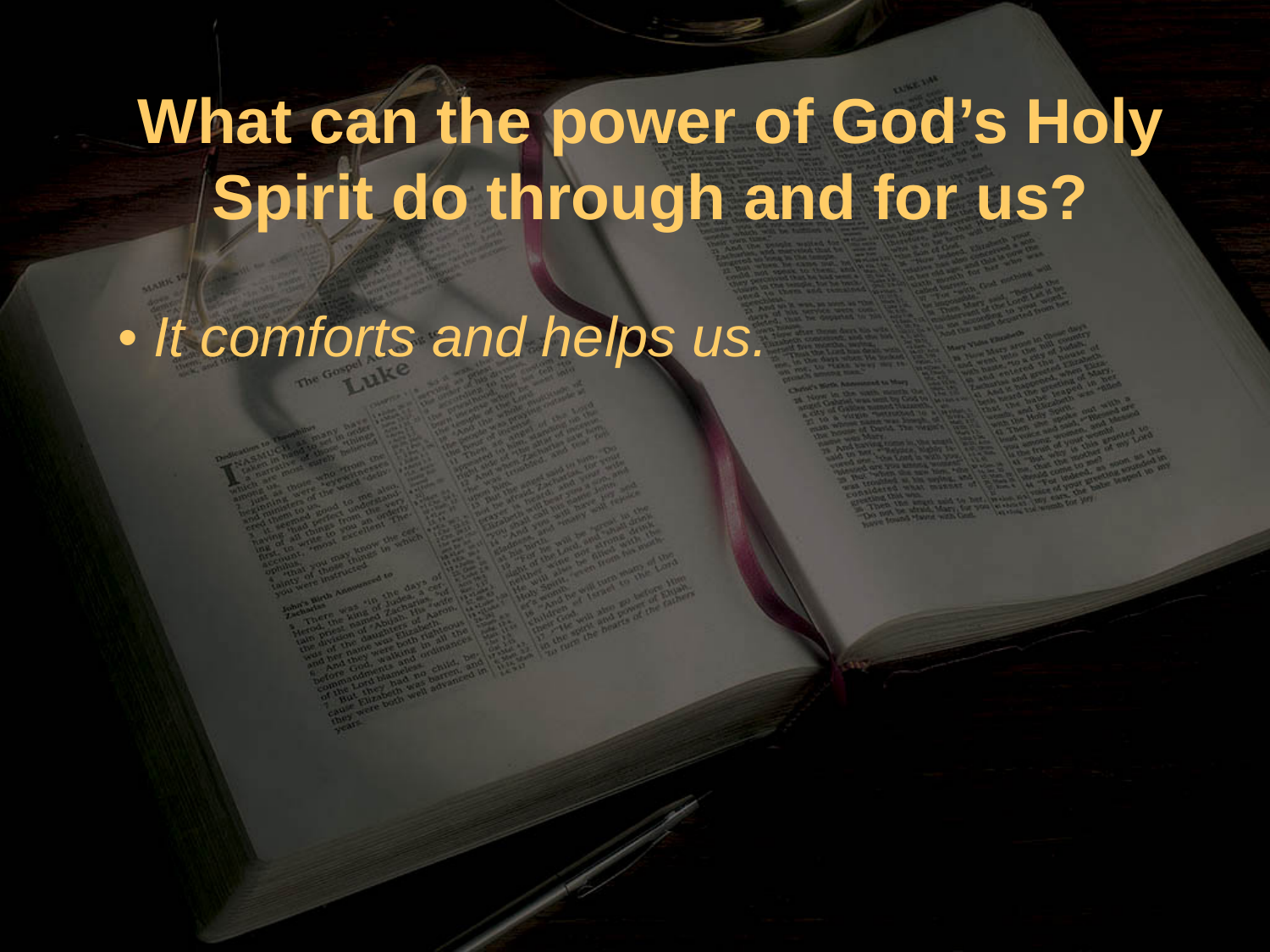

What can the power of God’s Holy Spirit do through and for us?

• It comforts and helps us.